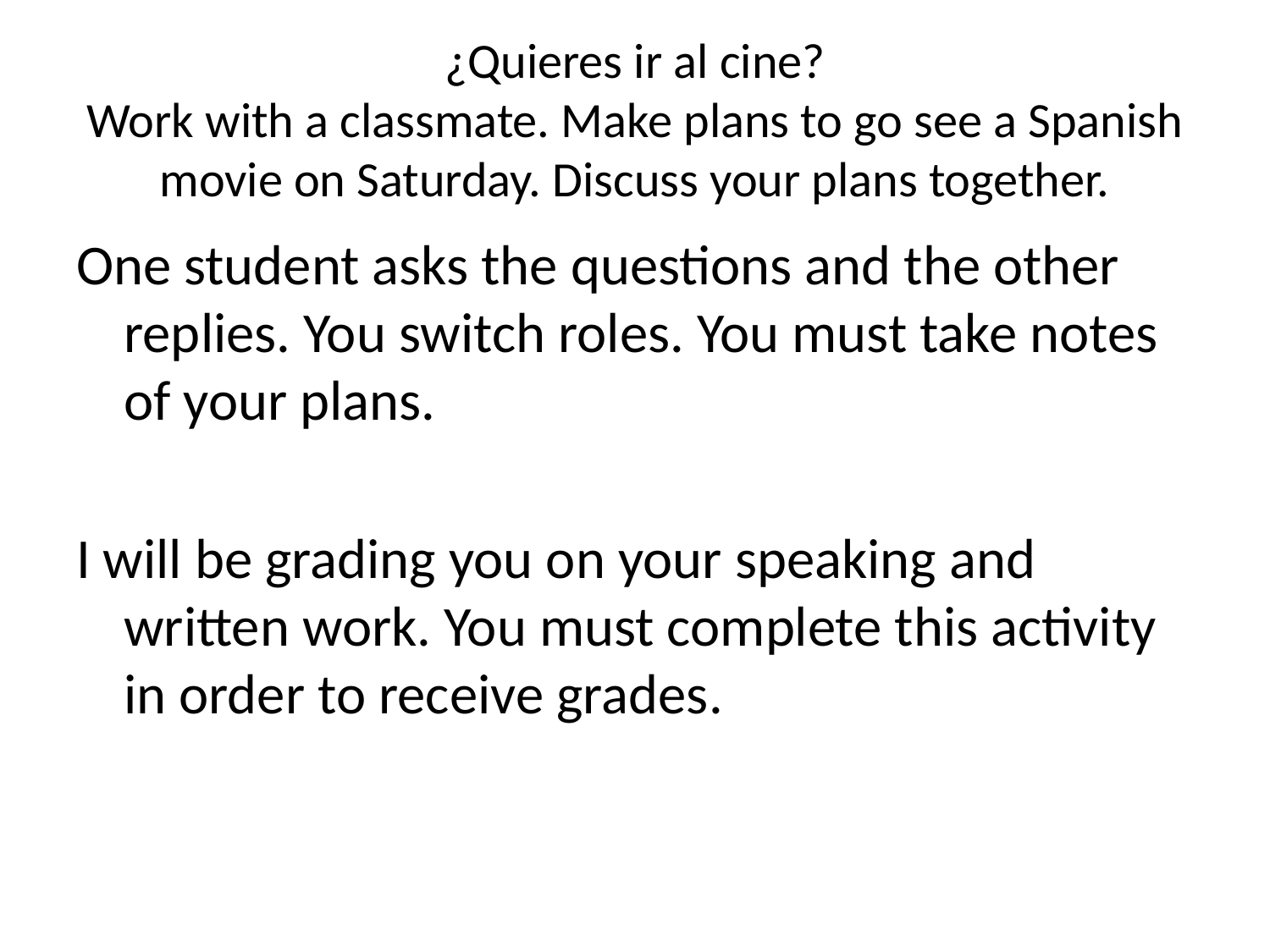

# ¿Quieres ir al cine? Work with a classmate. Make plans to go see a Spanish movie on Saturday. Discuss your plans together.
One student asks the questions and the other replies. You switch roles. You must take notes of your plans.

I will be grading you on your speaking and written work. You must complete this activity in order to receive grades.